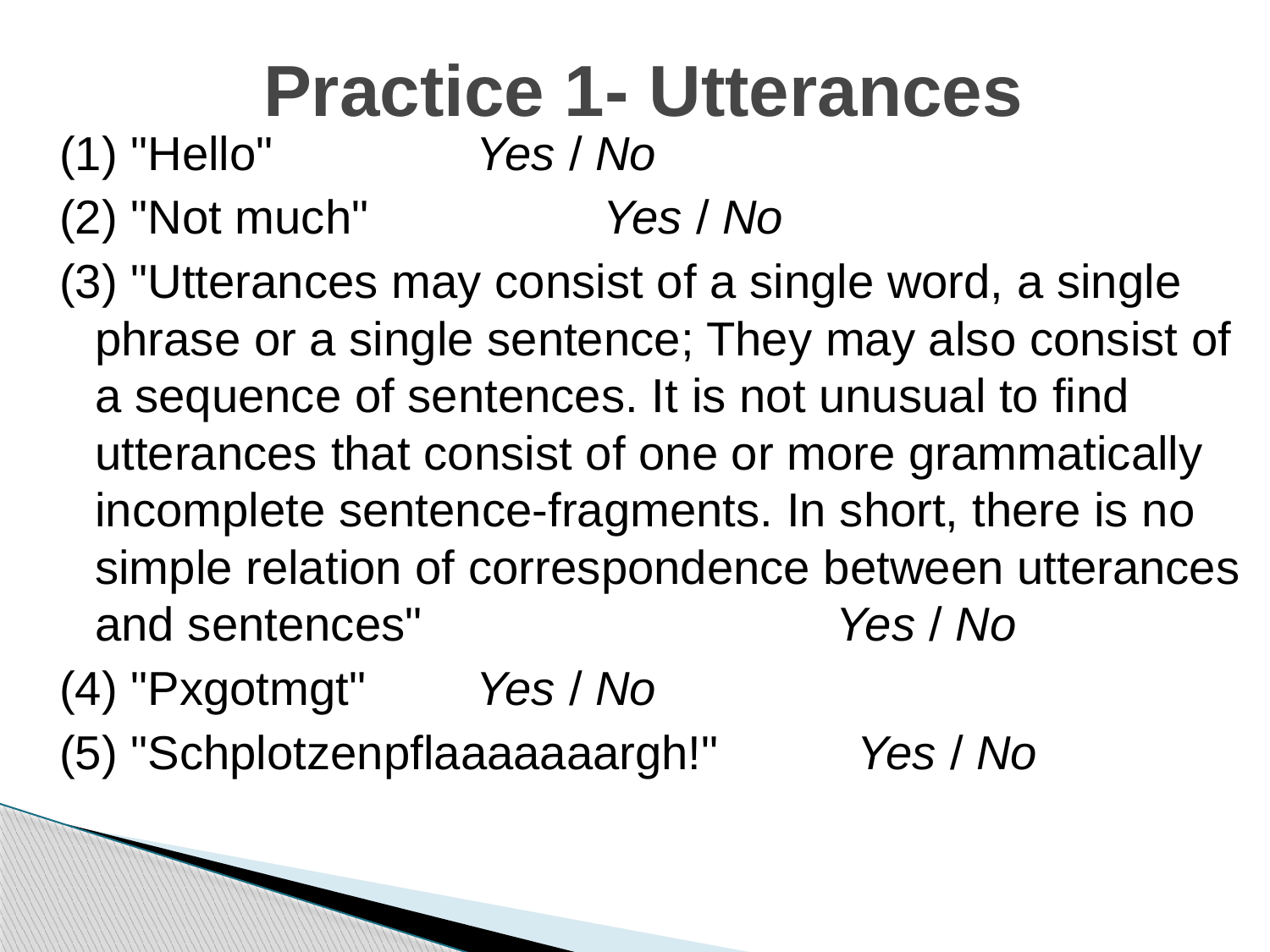

# Practice 1- Utterances
(1) "Hello" 		Yes / No
(2) "Not much" 		Yes / No
(3) "Utterances may consist of a single word, a single phrase or a single sentence; They may also consist of a sequence of sentences. It is not unusual to find utterances that consist of one or more grammatically incomplete sentence-fragments. In short, there is no simple relation of correspondence between utterances and sentences" 	                           Yes / No
(4) "Pxgotmgt"  	Yes / No
(5) "Schplotzenpflaaaaaaargh!" 	Yes / No